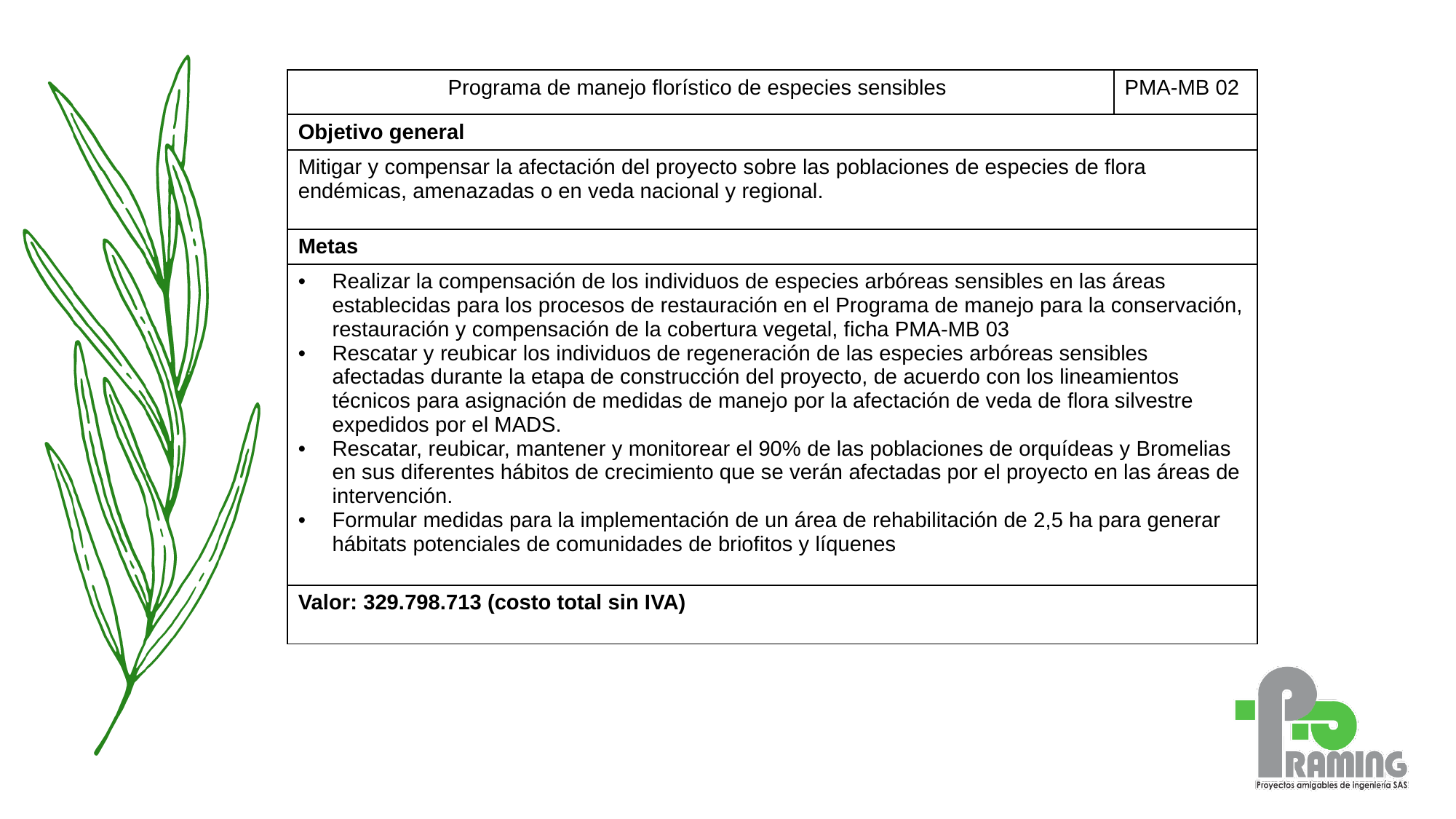

| Programa de manejo florístico de especies sensibles | PMA-MB 02 |
| --- | --- |
| Objetivo general |  |
| Mitigar y compensar la afectación del proyecto sobre las poblaciones de especies de flora endémicas, amenazadas o en veda nacional y regional. |  |
| Metas |  |
| Realizar la compensación de los individuos de especies arbóreas sensibles en las áreas establecidas para los procesos de restauración en el Programa de manejo para la conservación, restauración y compensación de la cobertura vegetal, ficha PMA-MB 03 Rescatar y reubicar los individuos de regeneración de las especies arbóreas sensibles afectadas durante la etapa de construcción del proyecto, de acuerdo con los lineamientos técnicos para asignación de medidas de manejo por la afectación de veda de flora silvestre expedidos por el MADS. Rescatar, reubicar, mantener y monitorear el 90% de las poblaciones de orquídeas y Bromelias en sus diferentes hábitos de crecimiento que se verán afectadas por el proyecto en las áreas de intervención. Formular medidas para la implementación de un área de rehabilitación de 2,5 ha para generar hábitats potenciales de comunidades de briofitos y líquenes |  |
| Valor: 329.798.713 (costo total sin IVA) |  |